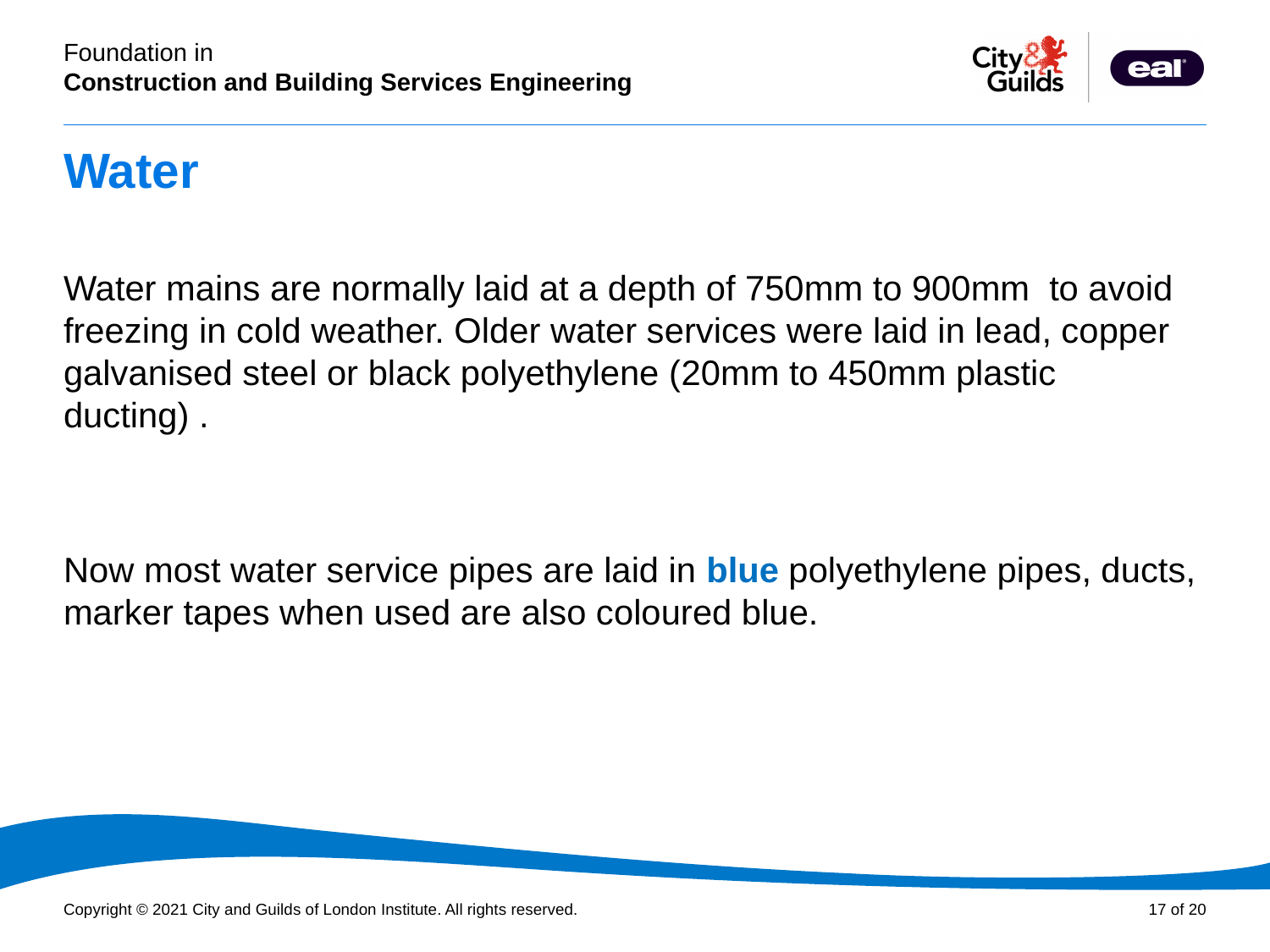

# Water
Water mains are normally laid at a depth of 750mm to 900mm  to avoid freezing in cold weather. Older water services were laid in lead, copper galvanised steel or black polyethylene (20mm to 450mm plastic ducting) .

Now most water service pipes are laid in blue polyethylene pipes, ducts, marker tapes when used are also coloured blue.